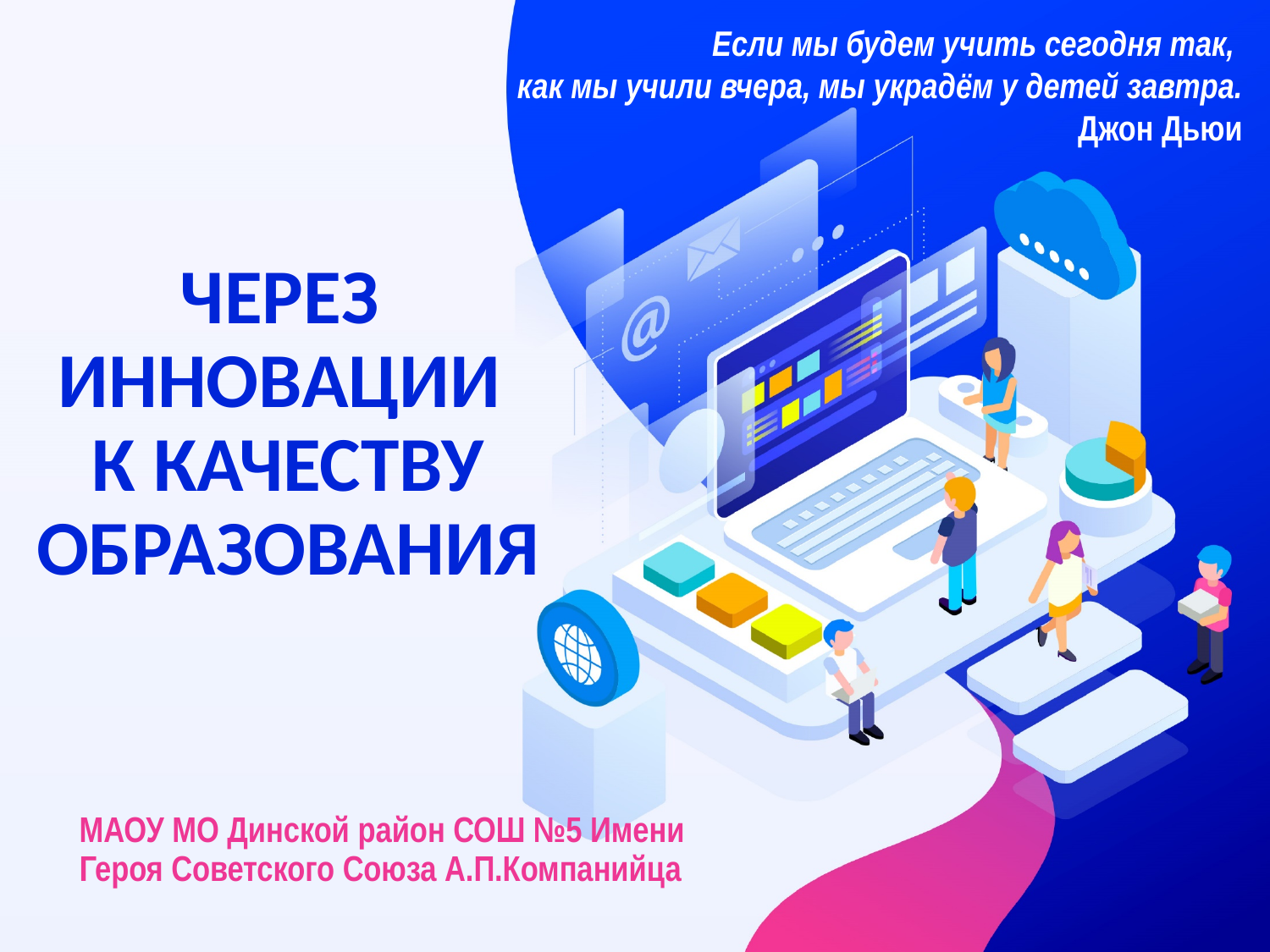

Если мы будем учить сегодня так,
как мы учили вчера, мы украдём у детей завтра.
Джон Дьюи

# ЧЕРЕЗ ИННОВАЦИИ К КАЧЕСТВУ ОБРАЗОВАНИЯ
МАОУ МО Динской район СОШ №5 Имени Героя Советского Союза А.П.Компанийца